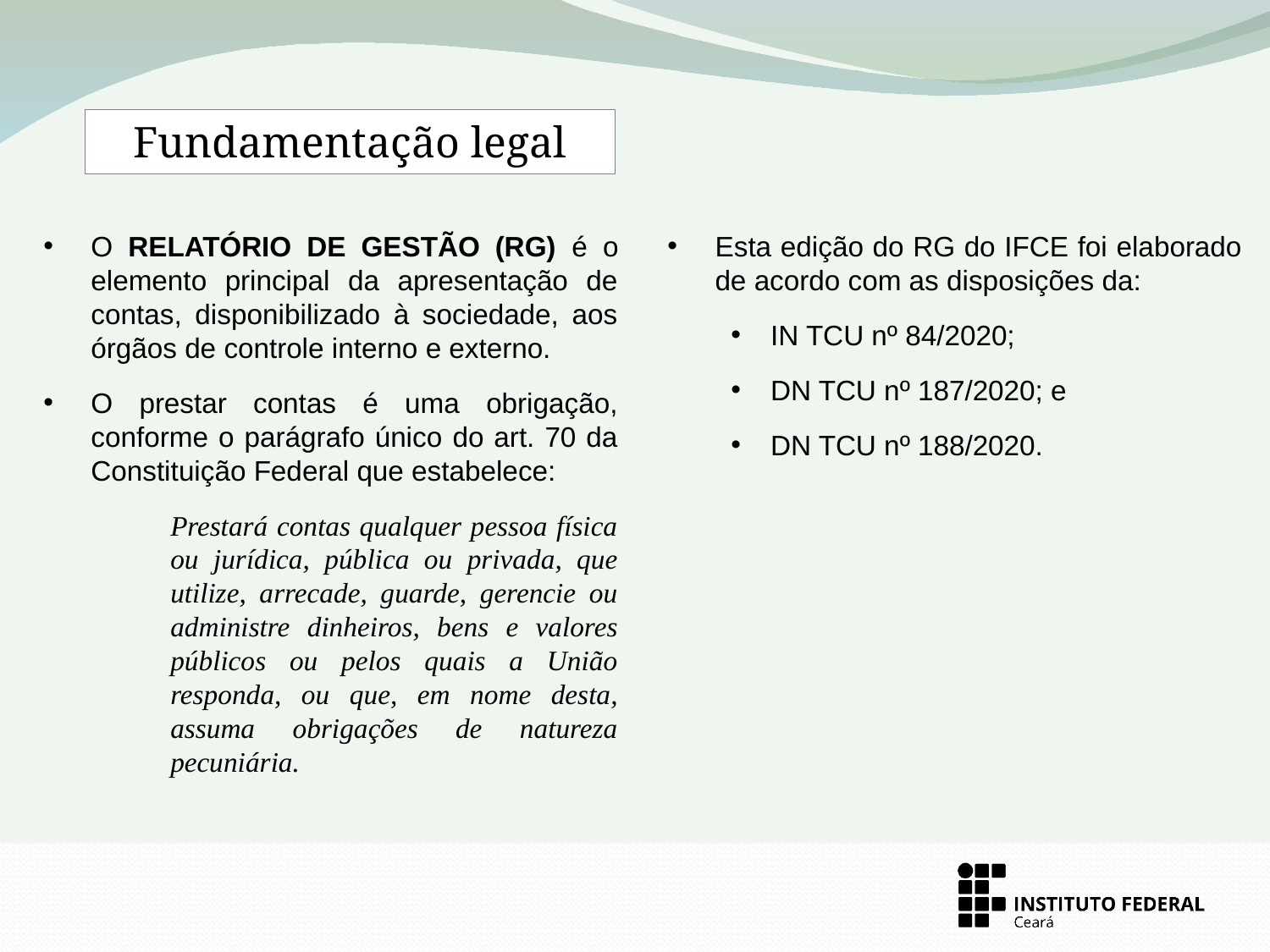

Fundamentação legal
O RELATÓRIO DE GESTÃO (RG) é o elemento principal da apresentação de contas, disponibilizado à sociedade, aos órgãos de controle interno e externo.
O prestar contas é uma obrigação, conforme o parágrafo único do art. 70 da Constituição Federal que estabelece:
Prestará contas qualquer pessoa física ou jurídica, pública ou privada, que utilize, arrecade, guarde, gerencie ou administre dinheiros, bens e valores públicos ou pelos quais a União responda, ou que, em nome desta, assuma obrigações de natureza pecuniária.

Esta edição do RG do IFCE foi elaborado de acordo com as disposições da:
IN TCU nº 84/2020;
DN TCU nº 187/2020; e
DN TCU nº 188/2020.